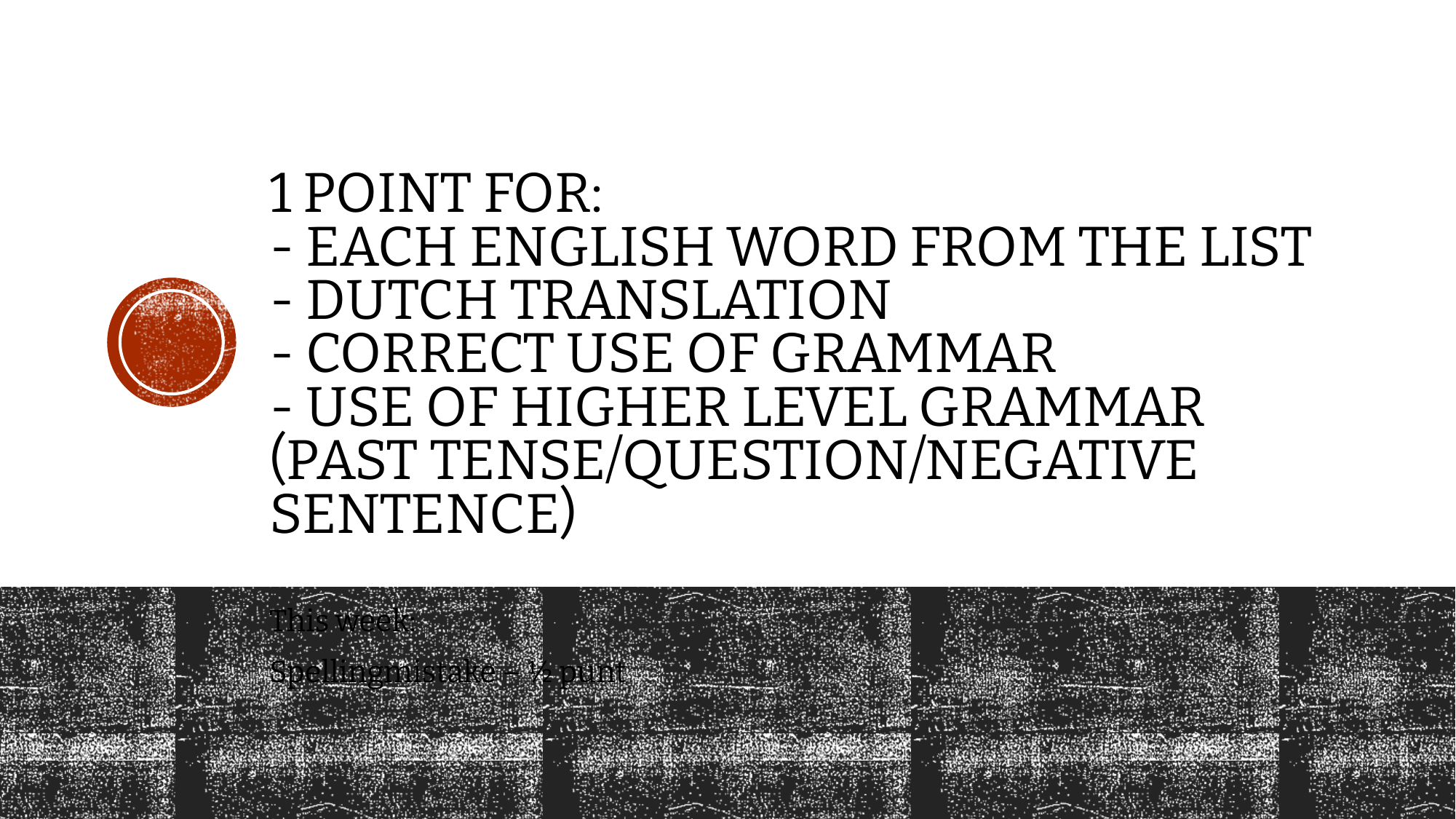

# 1 point for: - each english word from the list - dutch translation - correct use of grammar - use of higher level grammar (past tense/question/negative sentence)
This week:
Spellingmistake – ½ punt